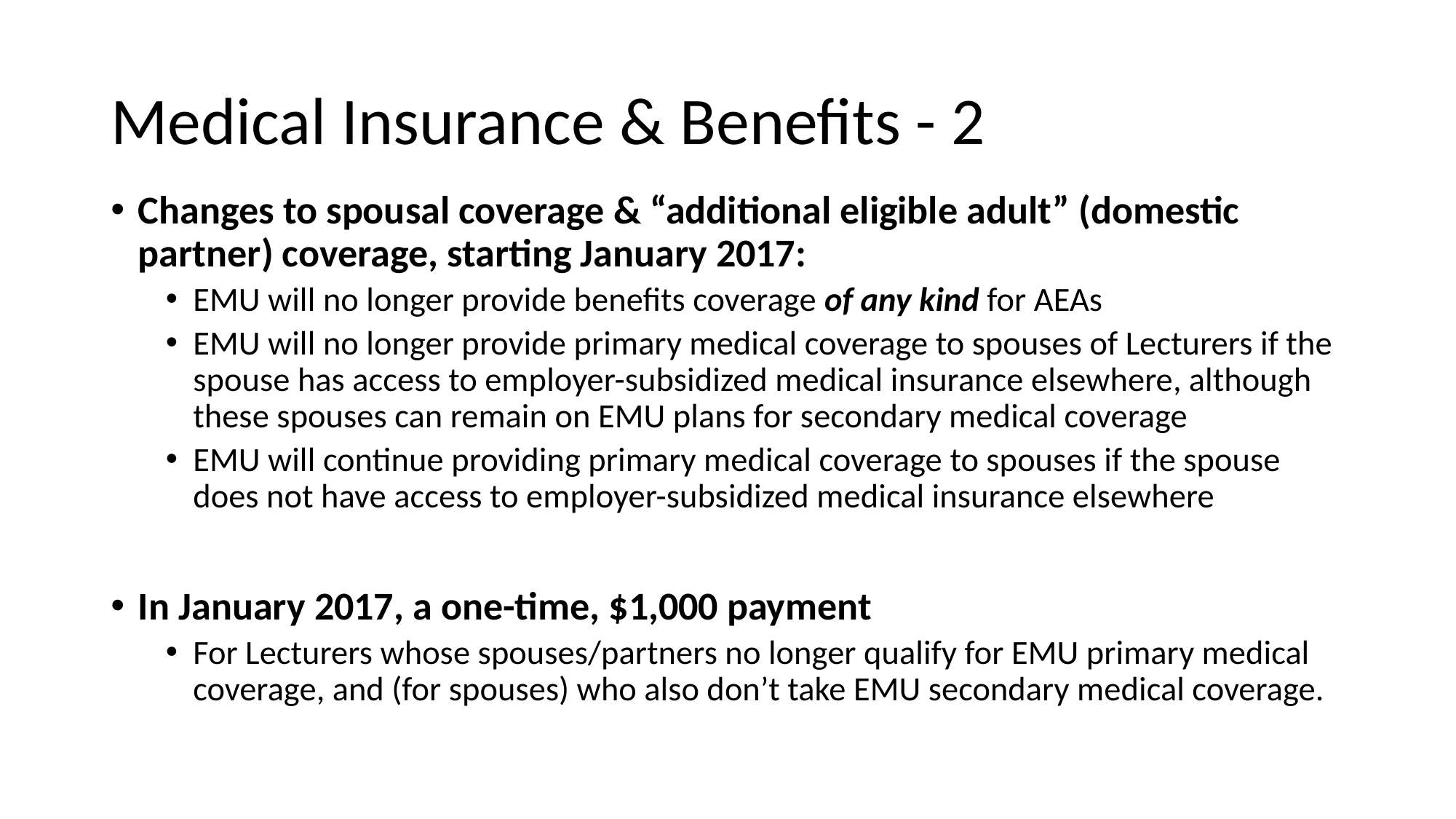

# Medical Insurance & Benefits - 2
Changes to spousal coverage & “additional eligible adult” (domestic partner) coverage, starting January 2017:
EMU will no longer provide benefits coverage of any kind for AEAs
EMU will no longer provide primary medical coverage to spouses of Lecturers if the spouse has access to employer-subsidized medical insurance elsewhere, although these spouses can remain on EMU plans for secondary medical coverage
EMU will continue providing primary medical coverage to spouses if the spouse does not have access to employer-subsidized medical insurance elsewhere

In January 2017, a one-time, $1,000 payment
For Lecturers whose spouses/partners no longer qualify for EMU primary medical coverage, and (for spouses) who also don’t take EMU secondary medical coverage.